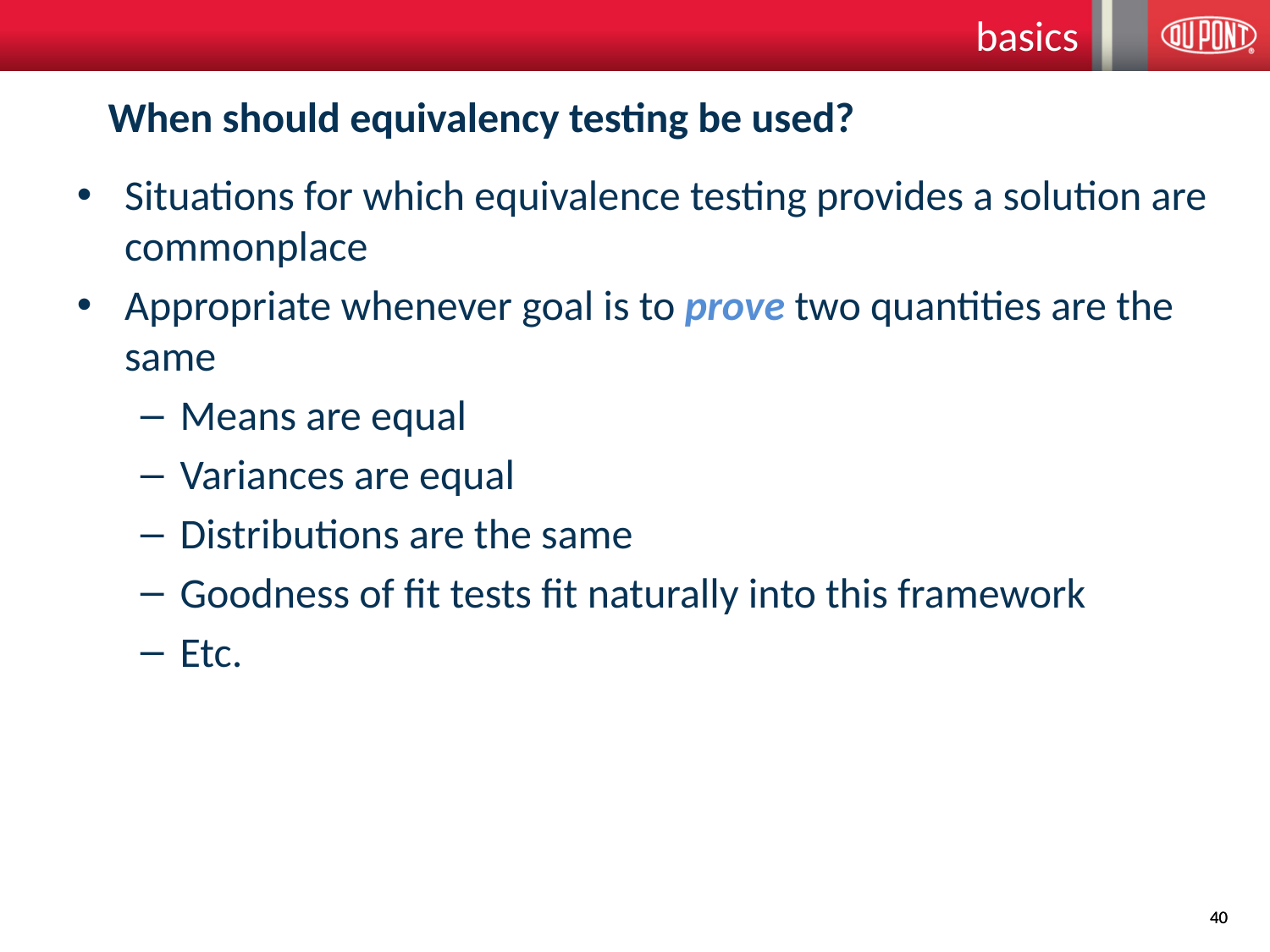

basics
# When should equivalency testing be used?
Situations for which equivalence testing provides a solution are commonplace
Appropriate whenever goal is to prove two quantities are the same
Means are equal
Variances are equal
Distributions are the same
Goodness of fit tests fit naturally into this framework
Etc.